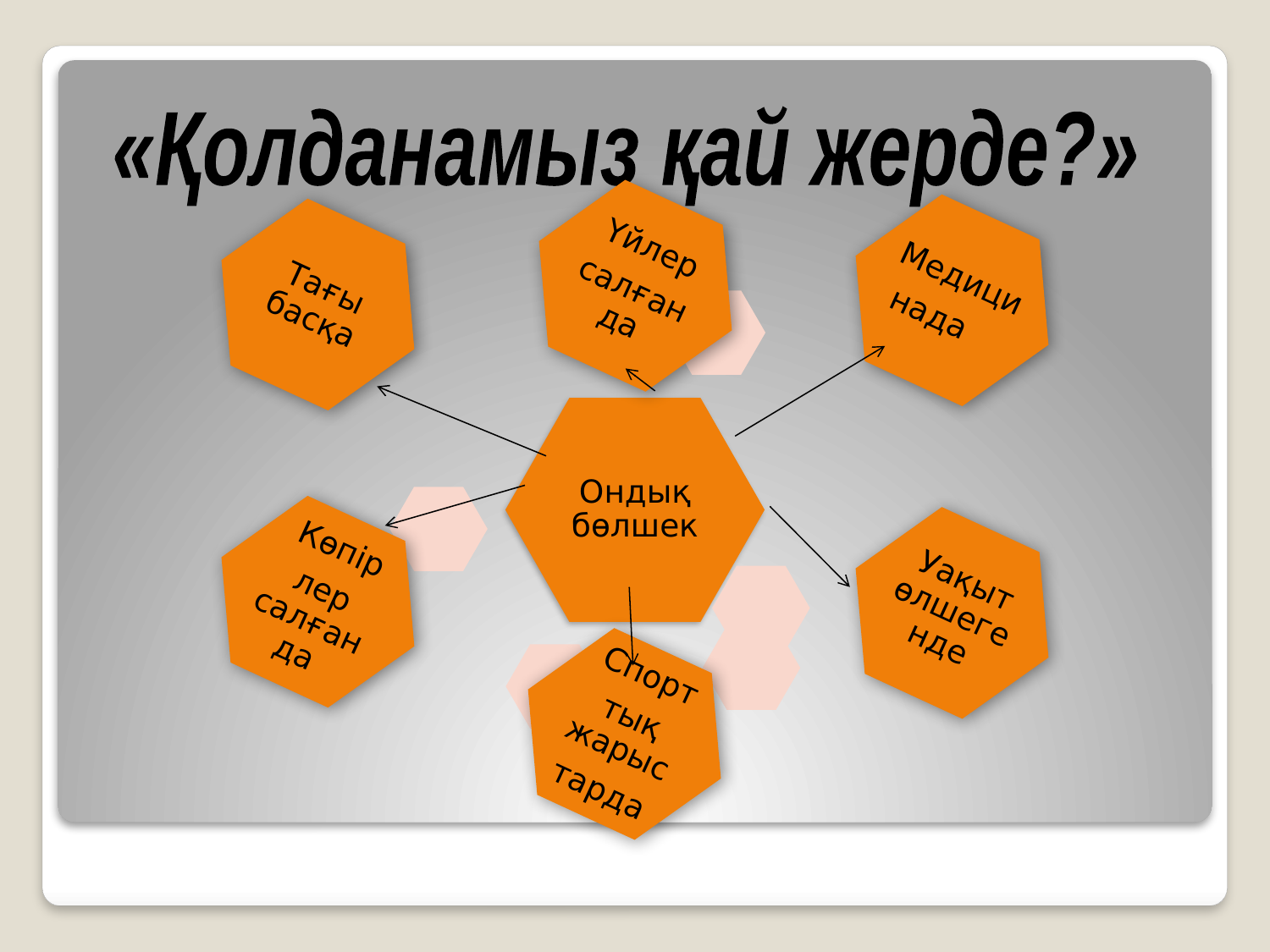

«Қолданамыз қай жерде?»
Ондық бөлшек
Үйлер
салғанда
Медици
нада
Уақыт өлшегенде
Спорт
тық жарыс
тарда
Көпір
лер салғанда
Тағы басқа